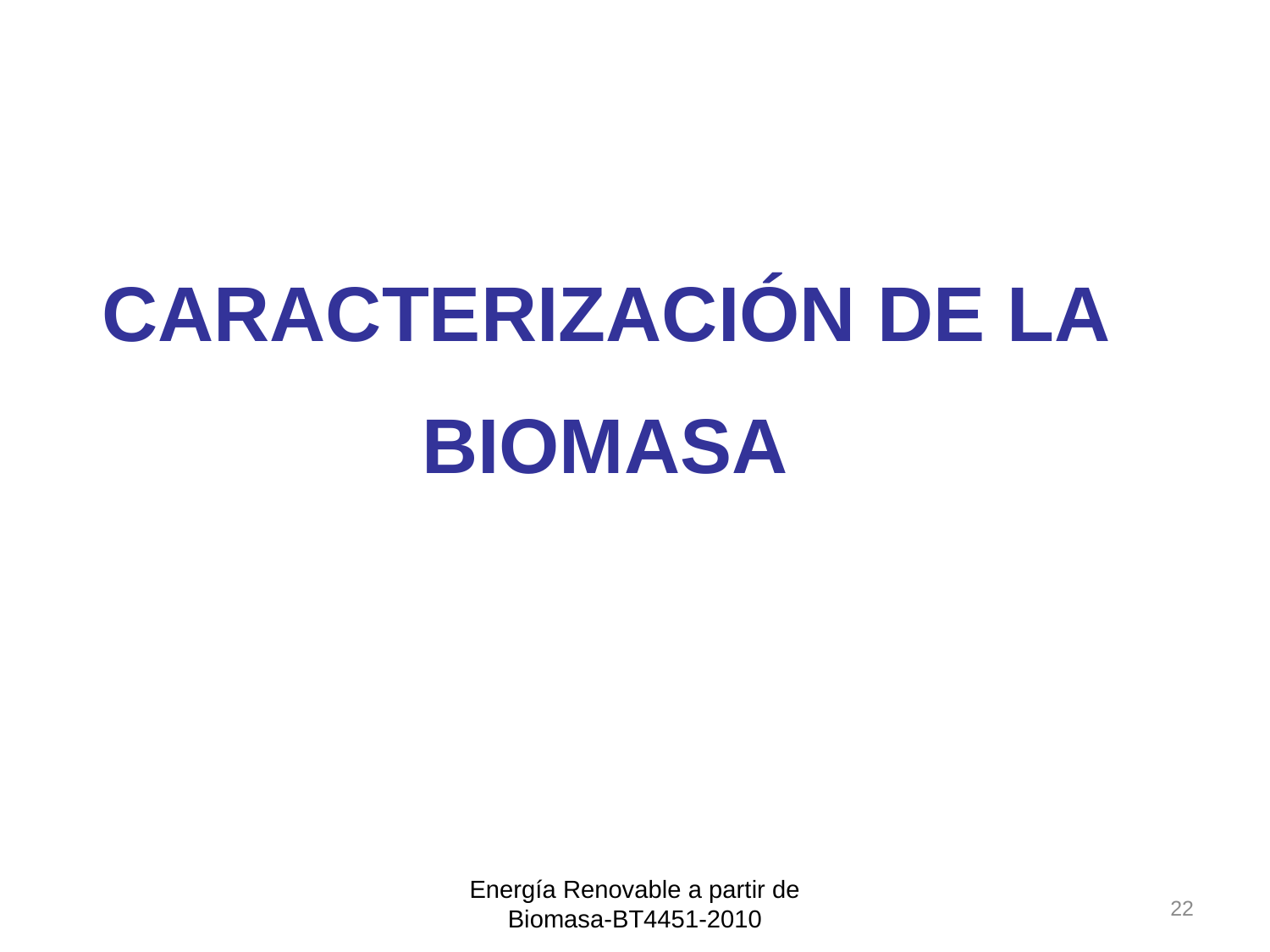

CARACTERIZACIÓN DE LA
BIOMASA
Energía Renovable a partir de Biomasa-BT4451-2010
22